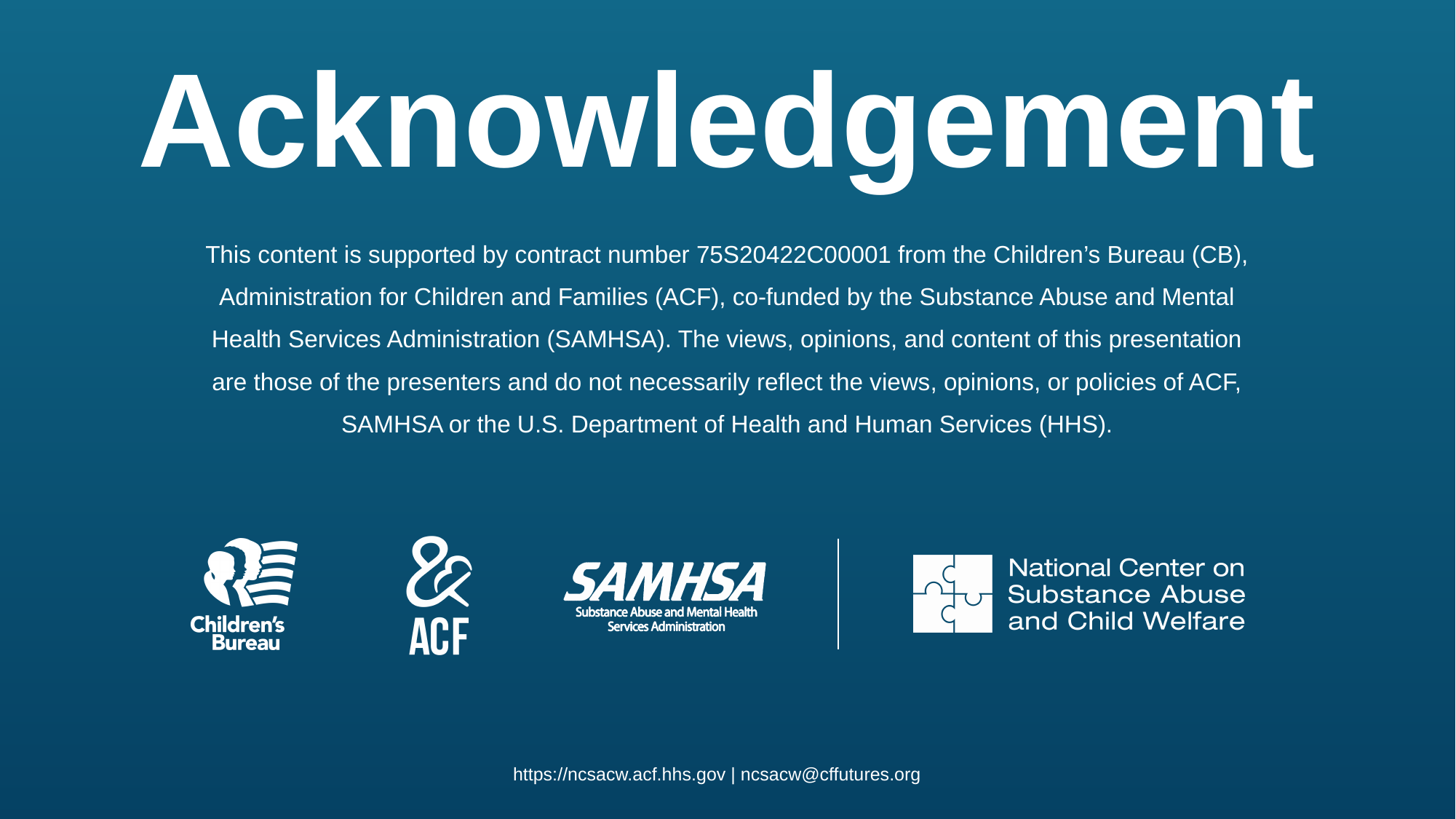

# Acknowledgement
This content is supported by contract number 75S20422C00001 from the Children’s Bureau (CB), Administration for Children and Families (ACF), co-funded by the Substance Abuse and Mental Health Services Administration (SAMHSA). The views, opinions, and content of this presentation are those of the presenters and do not necessarily reflect the views, opinions, or policies of ACF, SAMHSA or the U.S. Department of Health and Human Services (HHS).
https://ncsacw.acf.hhs.gov | ncsacw@cffutures.org